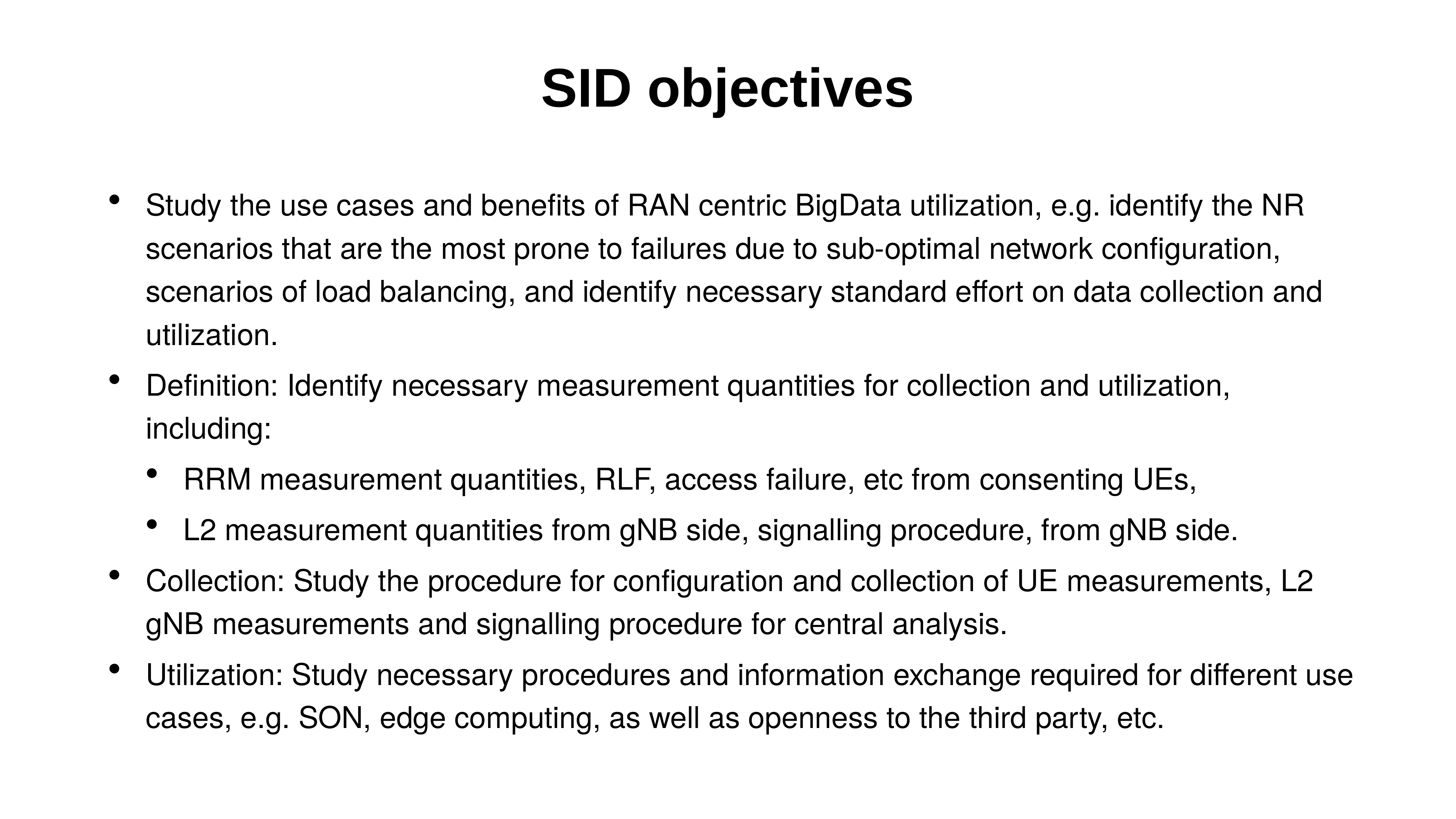

# SID objectives
Study the use cases and benefits of RAN centric BigData utilization, e.g. identify the NR scenarios that are the most prone to failures due to sub-optimal network configuration, scenarios of load balancing, and identify necessary standard effort on data collection and utilization.
Definition: Identify necessary measurement quantities for collection and utilization, including:
RRM measurement quantities, RLF, access failure, etc from consenting UEs,
L2 measurement quantities from gNB side, signalling procedure, from gNB side.
Collection: Study the procedure for configuration and collection of UE measurements, L2 gNB measurements and signalling procedure for central analysis.
Utilization: Study necessary procedures and information exchange required for different use cases, e.g. SON, edge computing, as well as openness to the third party, etc.